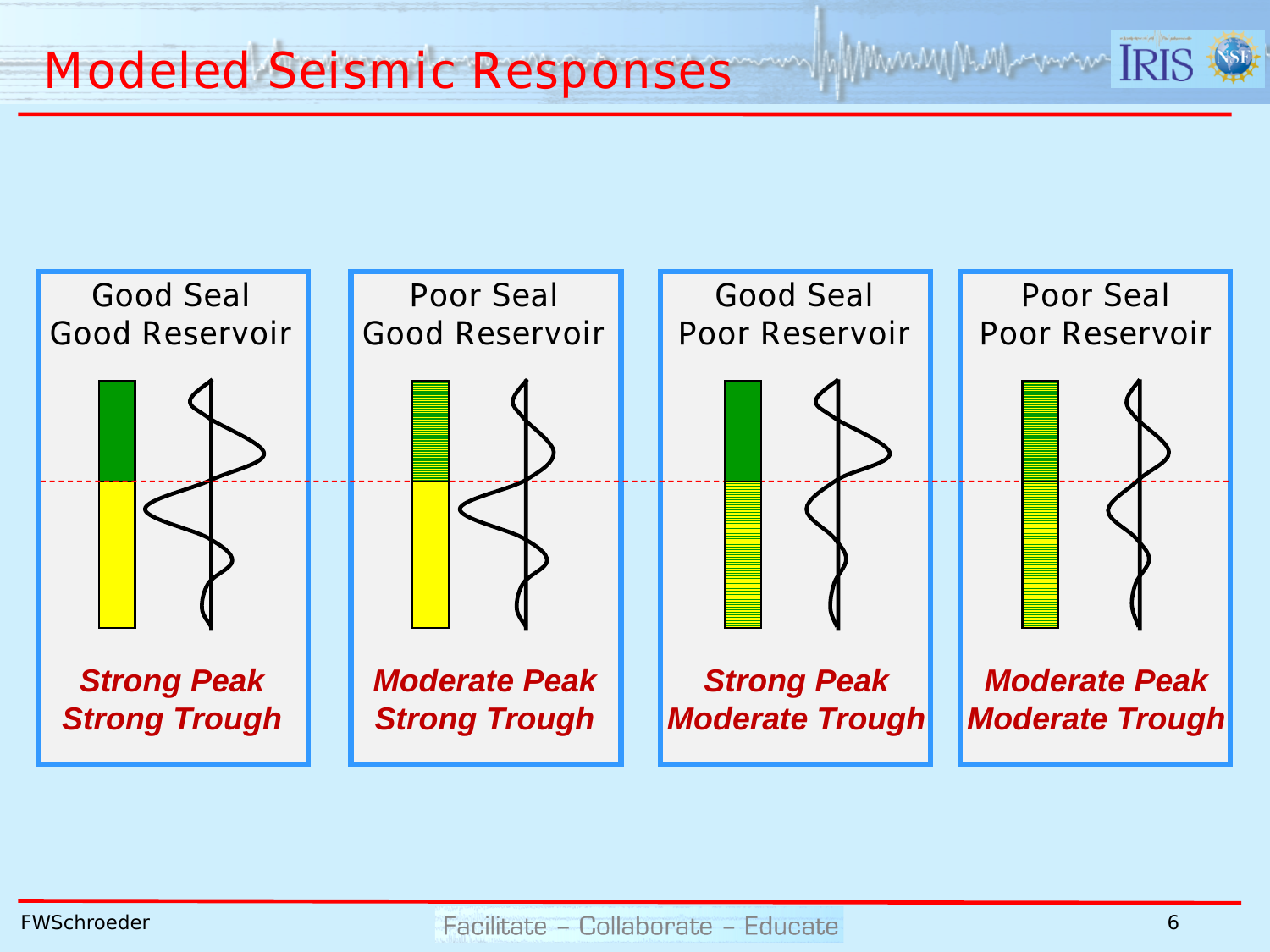

# Modeled Seismic Responses
Good Seal
Good Reservoir
Poor Seal
Good Reservoir
Good Seal
Poor Reservoir
Poor Seal
Poor Reservoir

Strong Peak
Strong Trough
Moderate Peak
Strong Trough
Strong Peak
Moderate Trough
Moderate Peak
Moderate Trough